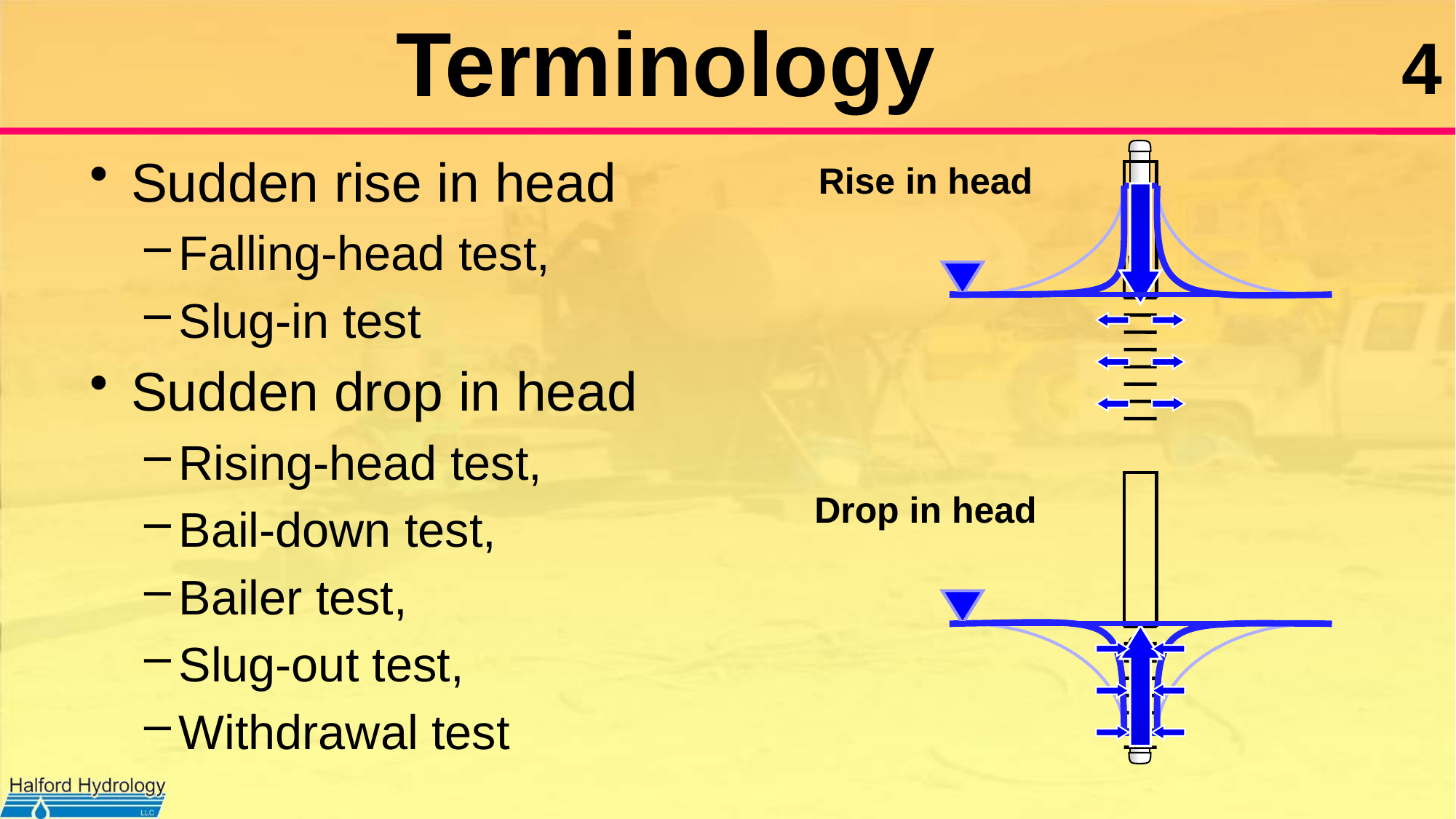

# Terminology

Sudden rise in head
Falling-head test,
Slug-in test
Sudden drop in head
Rising-head test,
Bail-down test,
Bailer test,
Slug-out test,
Withdrawal test
Rise in head

Drop in head